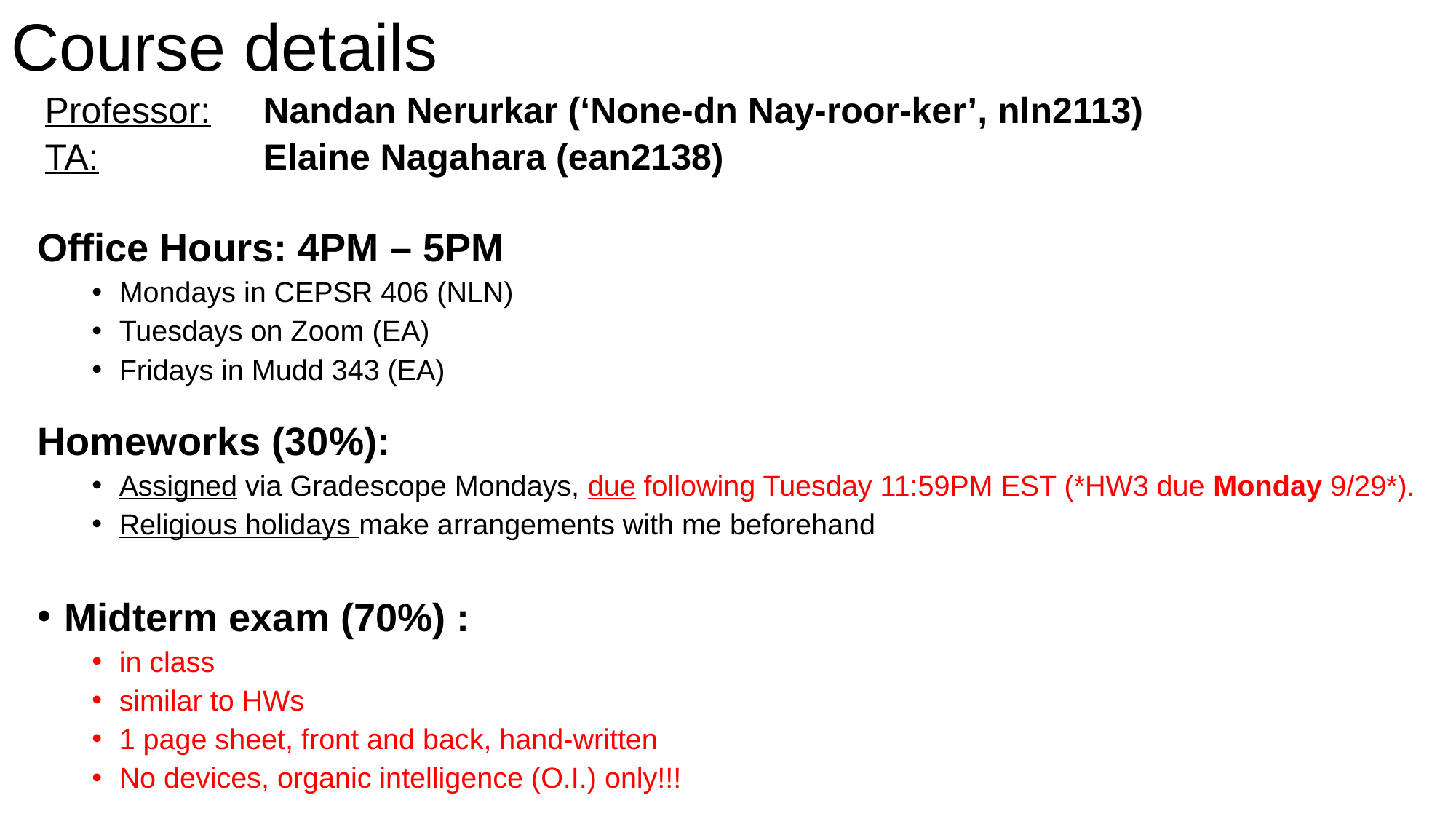

# Course details
Professor: 	Nandan Nerurkar (‘None-dn Nay-roor-ker’, nln2113)
TA: 		Elaine Nagahara (ean2138)

Office Hours: 4PM – 5PM
Mondays in CEPSR 406 (NLN)
Tuesdays on Zoom (EA)
Fridays in Mudd 343 (EA)
Homeworks (30%):
Assigned via Gradescope Mondays, due following Tuesday 11:59PM EST (*HW3 due Monday 9/29*).
Religious holidays make arrangements with me beforehand

Midterm exam (70%) :
in class
similar to HWs
1 page sheet, front and back, hand-written
No devices, organic intelligence (O.I.) only!!!